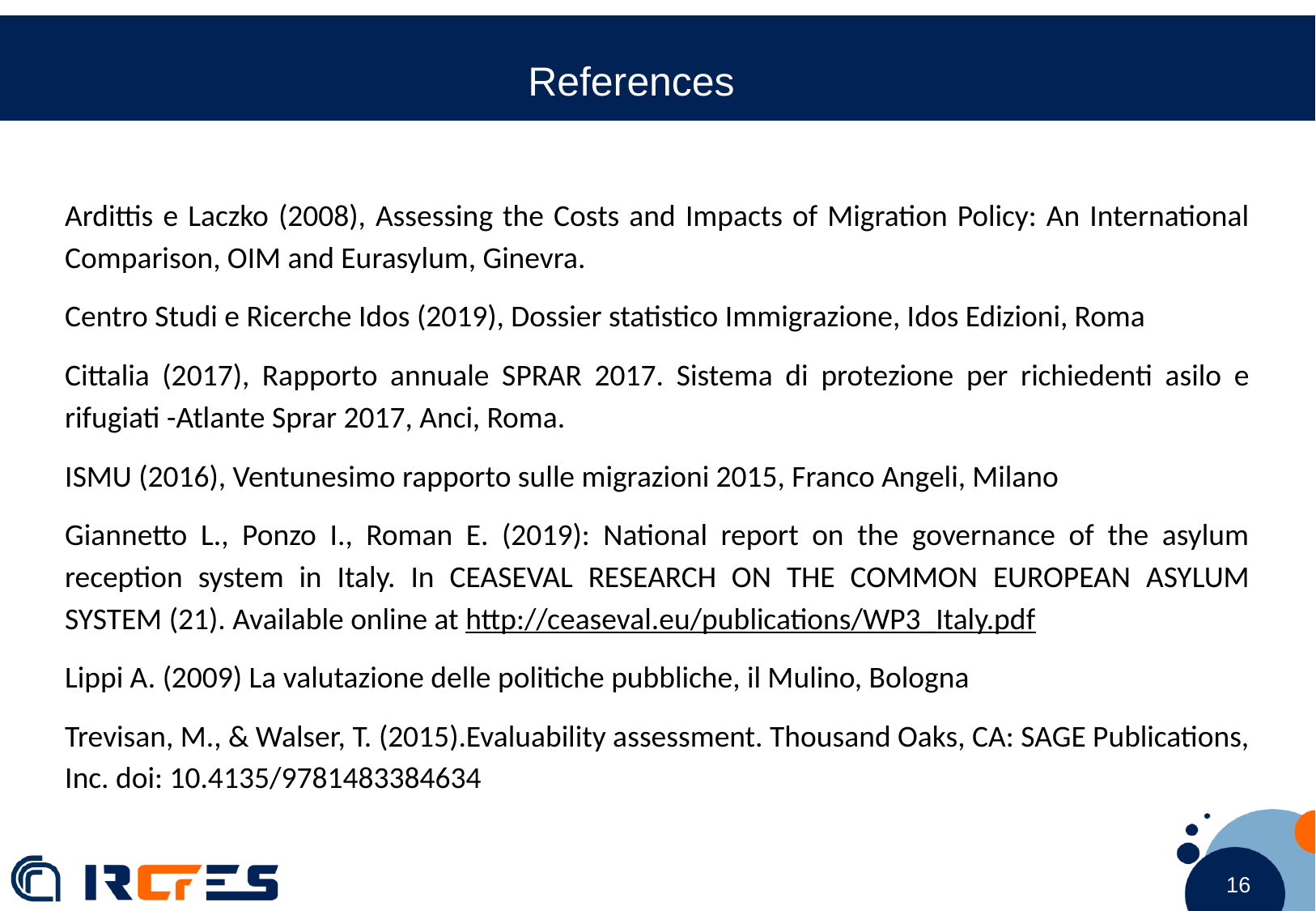

References

Ardittis e Laczko (2008), Assessing the Costs and Impacts of Migration Policy: An International Comparison, OIM and Eurasylum, Ginevra.
Centro Studi e Ricerche Idos (2019), Dossier statistico Immigrazione, Idos Edizioni, Roma
Cittalia (2017), Rapporto annuale SPRAR 2017. Sistema di protezione per richiedenti asilo e rifugiati -Atlante Sprar 2017, Anci, Roma.
ISMU (2016), Ventunesimo rapporto sulle migrazioni 2015, Franco Angeli, Milano
Giannetto L., Ponzo I., Roman E. (2019): National report on the governance of the asylum reception system in Italy. In CEASEVAL RESEARCH ON THE COMMON EUROPEAN ASYLUM SYSTEM (21). Available online at http://ceaseval.eu/publications/WP3_Italy.pdf
Lippi A. (2009) La valutazione delle politiche pubbliche, il Mulino, Bologna
Trevisan, M., & Walser, T. (2015).Evaluability assessment. Thousand Oaks, CA: SAGE Publications, Inc. doi: 10.4135/9781483384634